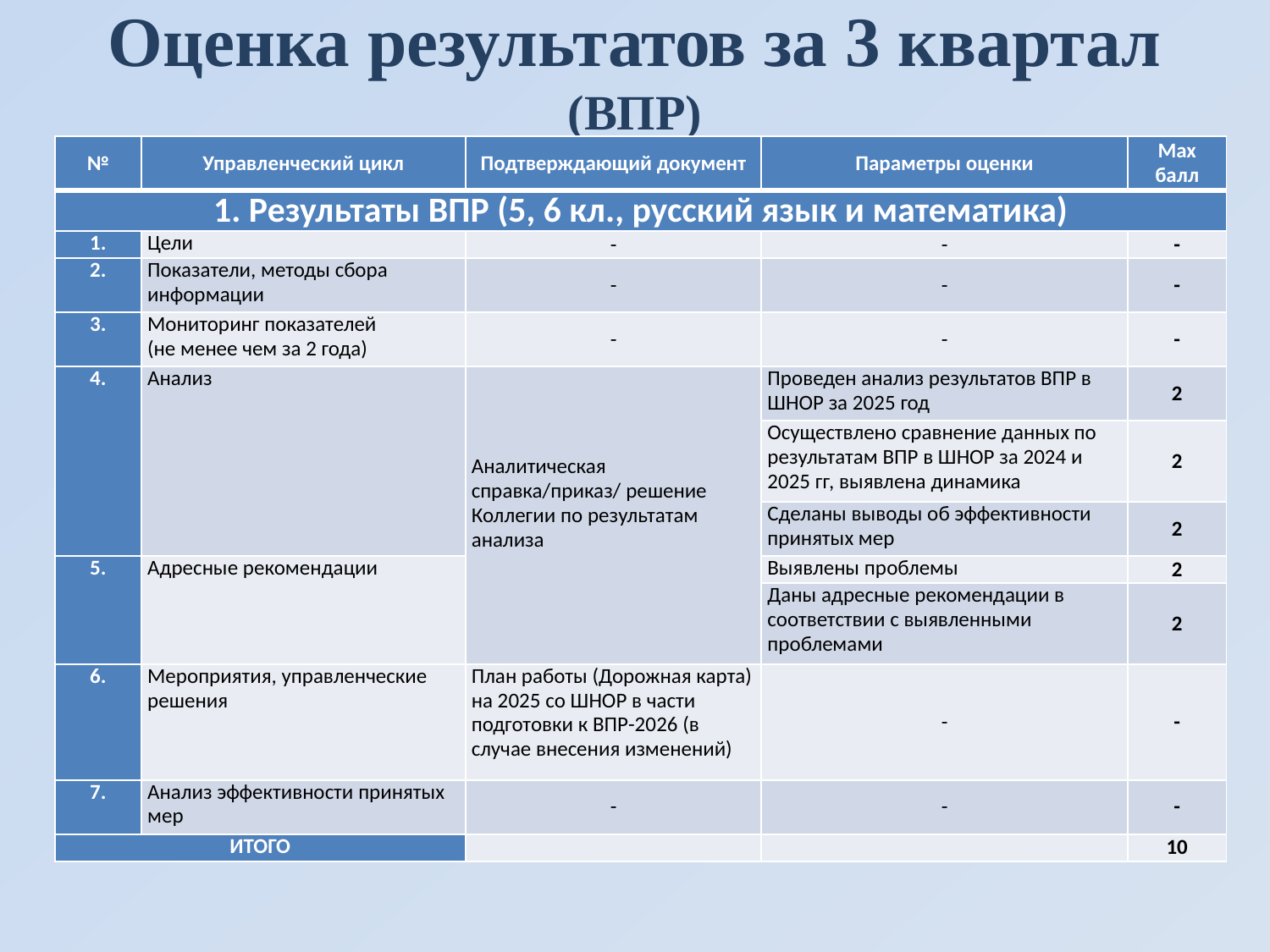

# Оценка результатов за 3 квартал (ВПР)
| № | Управленческий цикл | Подтверждающий документ | Параметры оценки | Max балл |
| --- | --- | --- | --- | --- |
| 1. Результаты ВПР (5, 6 кл., русский язык и математика) |  |  |  |  |
| 1. | Цели | - | - | - |
| 2. | Показатели, методы сбора информации | - | - | - |
| 3. | Мониторинг показателей (не менее чем за 2 года) | - | - | - |
| 4. | Анализ | Аналитическая справка/приказ/ решение Коллегии по результатам анализа | Проведен анализ результатов ВПР в ШНОР за 2025 год | 2 |
|  |  |  | Осуществлено сравнение данных по результатам ВПР в ШНОР за 2024 и 2025 гг, выявлена динамика | 2 |
|  |  |  | Сделаны выводы об эффективности принятых мер | 2 |
| 5. | Адресные рекомендации |  | Выявлены проблемы | 2 |
|  |  |  | Даны адресные рекомендации в соответствии с выявленными проблемами | 2 |
| 6. | Мероприятия, управленческие решения | План работы (Дорожная карта) на 2025 со ШНОР в части подготовки к ВПР-2026 (в случае внесения изменений) | - | - |
| 7. | Анализ эффективности принятых мер | - | - | - |
| ИТОГО |  |  |  | 10 |